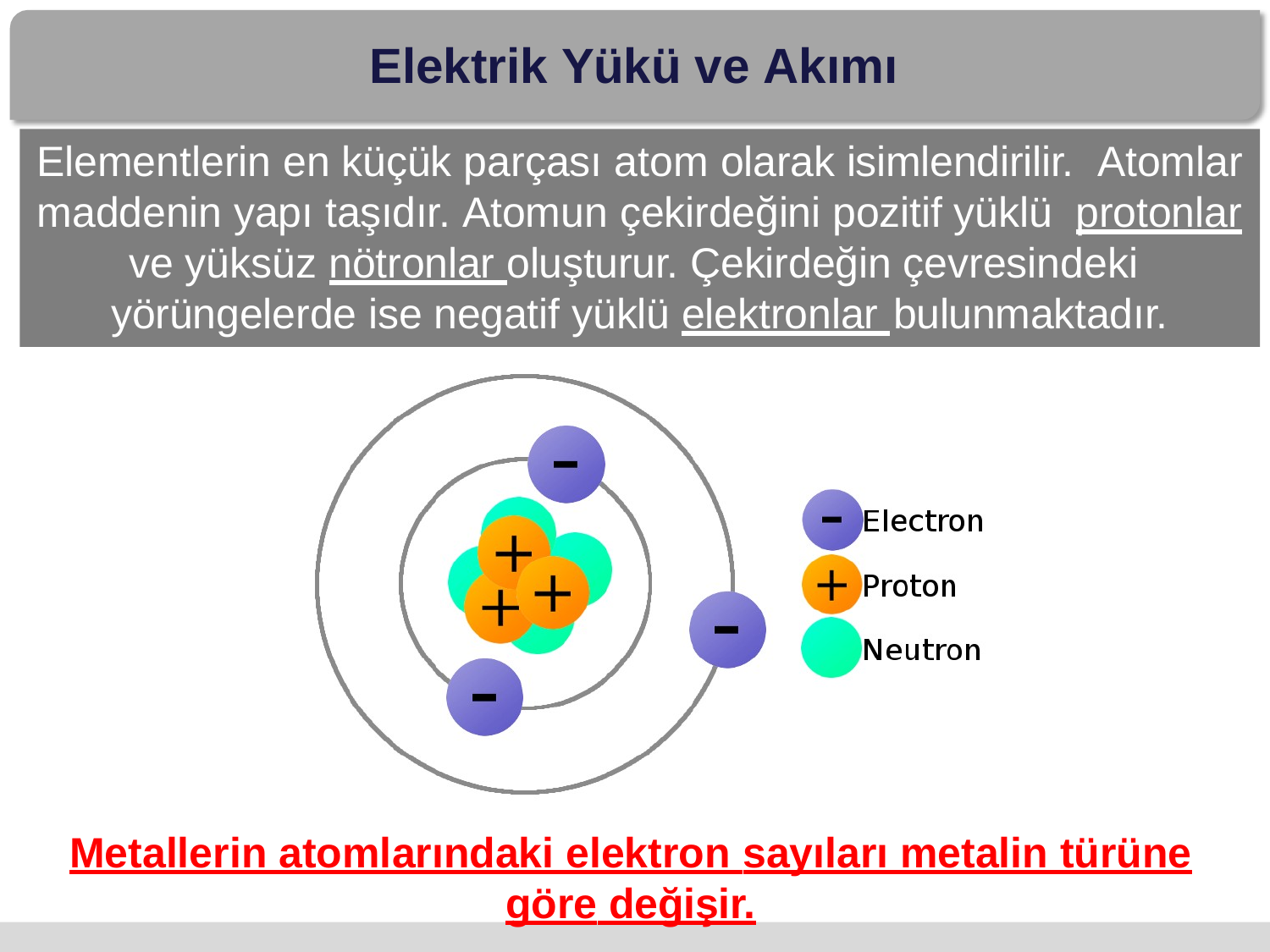

# Elektrik Yükü ve Akımı

Elementlerin en küçük parçası atom olarak isimlendirilir.  Atomlar maddenin yapı taşıdır. Atomun çekirdeğini pozitif yüklü  protonlar ve yüksüz nötronlar oluşturur. Çekirdeğin çevresindeki  yörüngelerde ise negatif yüklü elektronlar bulunmaktadır.

Metallerin atomlarındaki elektron sayıları metalin türüne göre değişir.